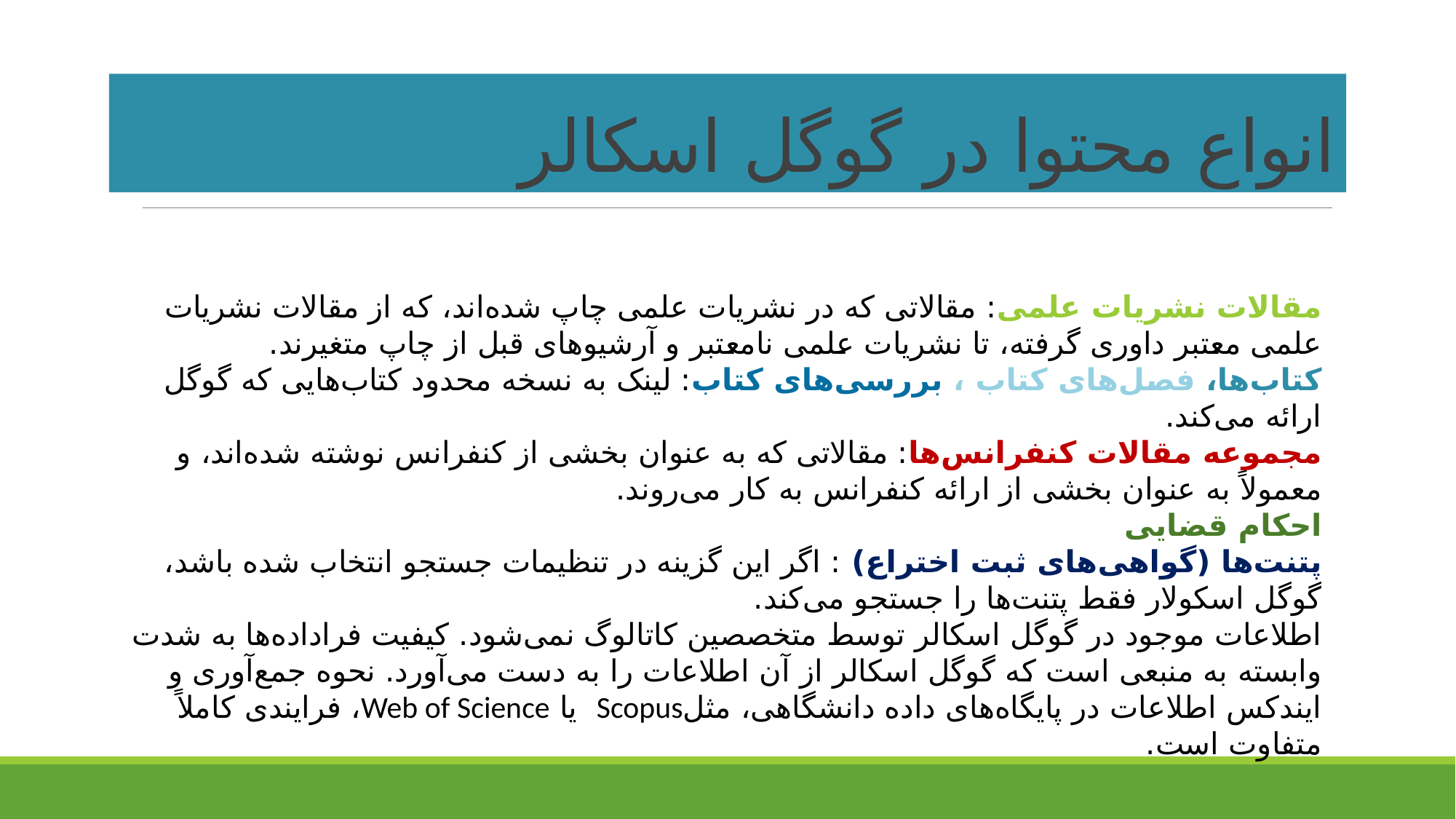

# انواع محتوا در گوگل اسکالر
مقالات نشریات علمی: مقالاتی که در نشریات علمی چاپ شده‌اند، که از مقالات نشریات علمی معتبر داوری گرفته، تا نشریات علمی نامعتبر و آرشیوهای قبل از چاپ متغیرند.
کتاب‌ها، فصل‌های کتاب ، بررسی‌های کتاب: لینک به نسخه محدود کتاب‌هایی که گوگل ارائه می‌‌کند.
مجموعه مقالات کنفرانس‌ها: مقالاتی که به عنوان بخشی از کنفرانس نوشته شده‌اند، و معمولاً به عنوان بخشی از ارائه کنفرانس به کار می‌روند.
احکام قضایی
پتنت‌ها (گواهی‌های ثبت اختراع) : اگر این گزینه در تنظیمات جستجو انتخاب شده باشد، گوگل اسکولار فقط پتنت‌ها را جستجو می‌کند.
اطلاعات موجود در گوگل اسکالر توسط متخصصین کاتالوگ نمی‌شود. کیفیت فراداده‌ها به شدت وابسته به منبعی است که گوگل اسکالر از آن اطلاعات را به دست می‌آورد. نحوه جمع‌آوری و ایندکس اطلاعات در پایگاه‌های داده دانشگاهی، مثلScopus  یا Web of Science، فرایندی کاملاً‌ متفاوت است.